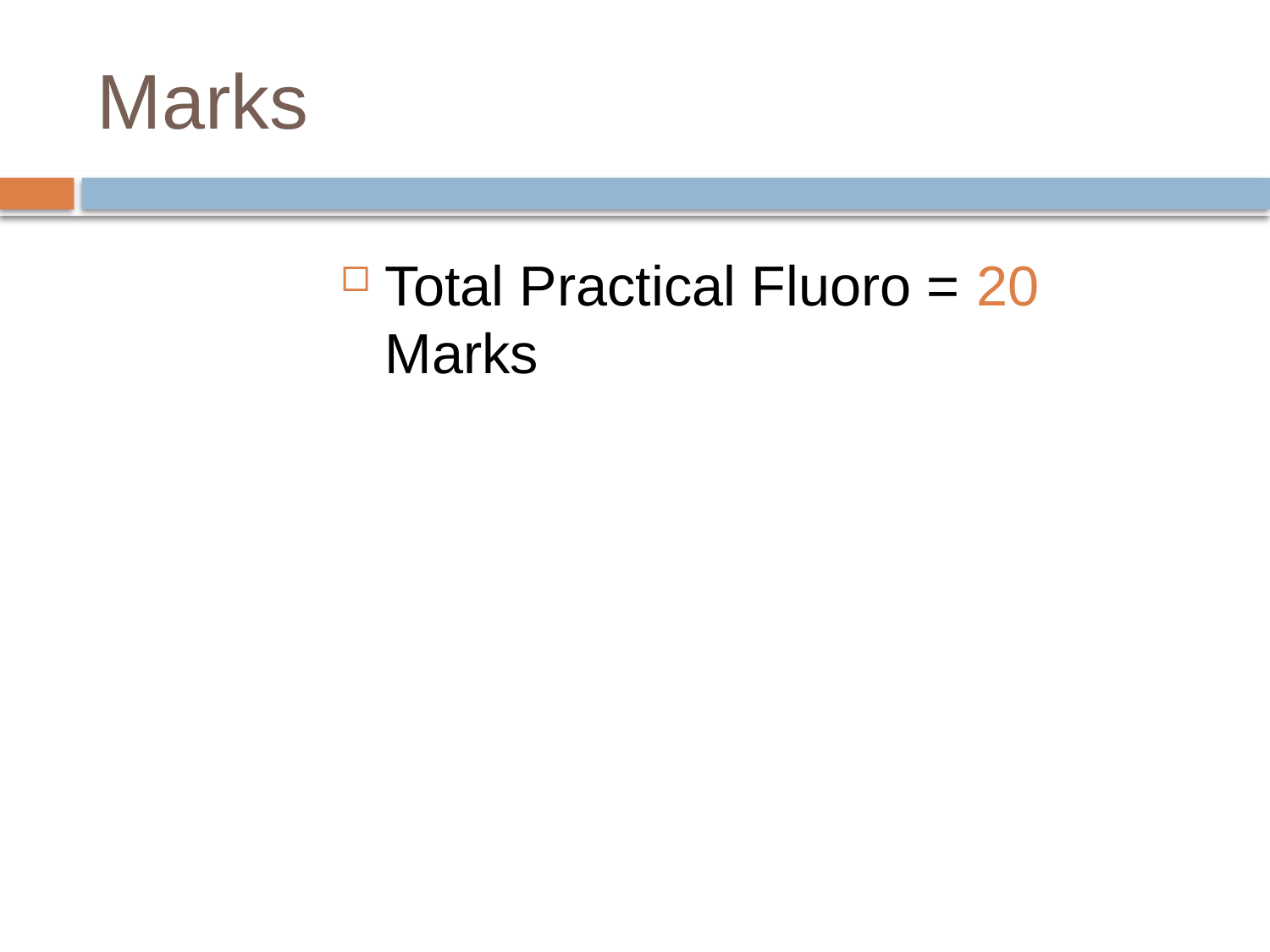

# Marks

Total Practical Fluoro = 20 Marks